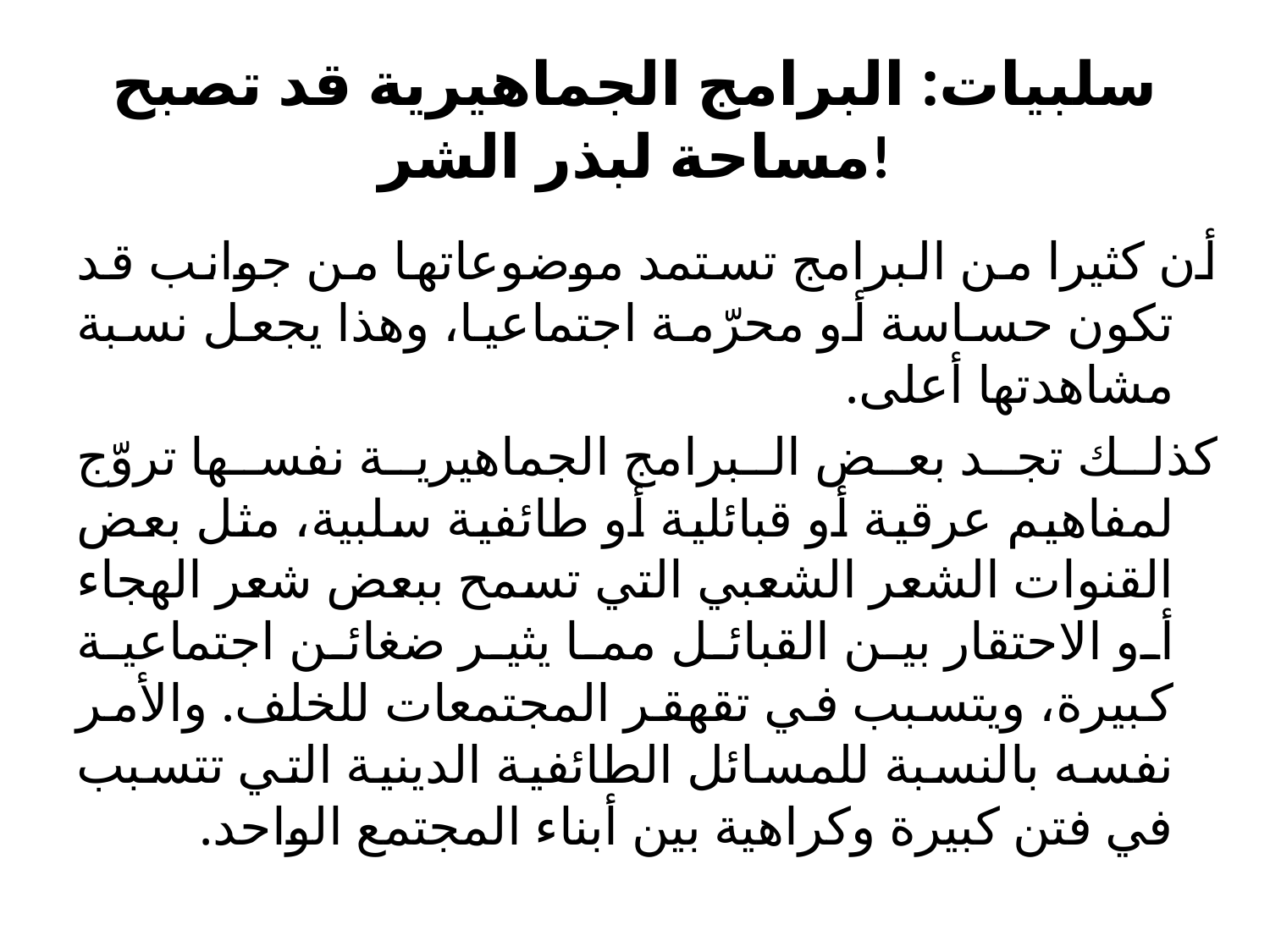

# سلبيات: البرامج الجماهيرية قد تصبح مساحة لبذر الشر!
أن كثيرا من البرامج تستمد موضوعاتها من جوانب قد تكون حساسة أو محرّمة اجتماعيا، وهذا يجعل نسبة مشاهدتها أعلى.
كذلك تجد بعض البرامج الجماهيرية نفسها تروّج لمفاهيم عرقية أو قبائلية أو طائفية سلبية، مثل بعض القنوات الشعر الشعبي التي تسمح ببعض شعر الهجاء أو الاحتقار بين القبائل مما يثير ضغائن اجتماعية كبيرة، ويتسبب في تقهقر المجتمعات للخلف. والأمر نفسه بالنسبة للمسائل الطائفية الدينية التي تتسبب في فتن كبيرة وكراهية بين أبناء المجتمع الواحد.